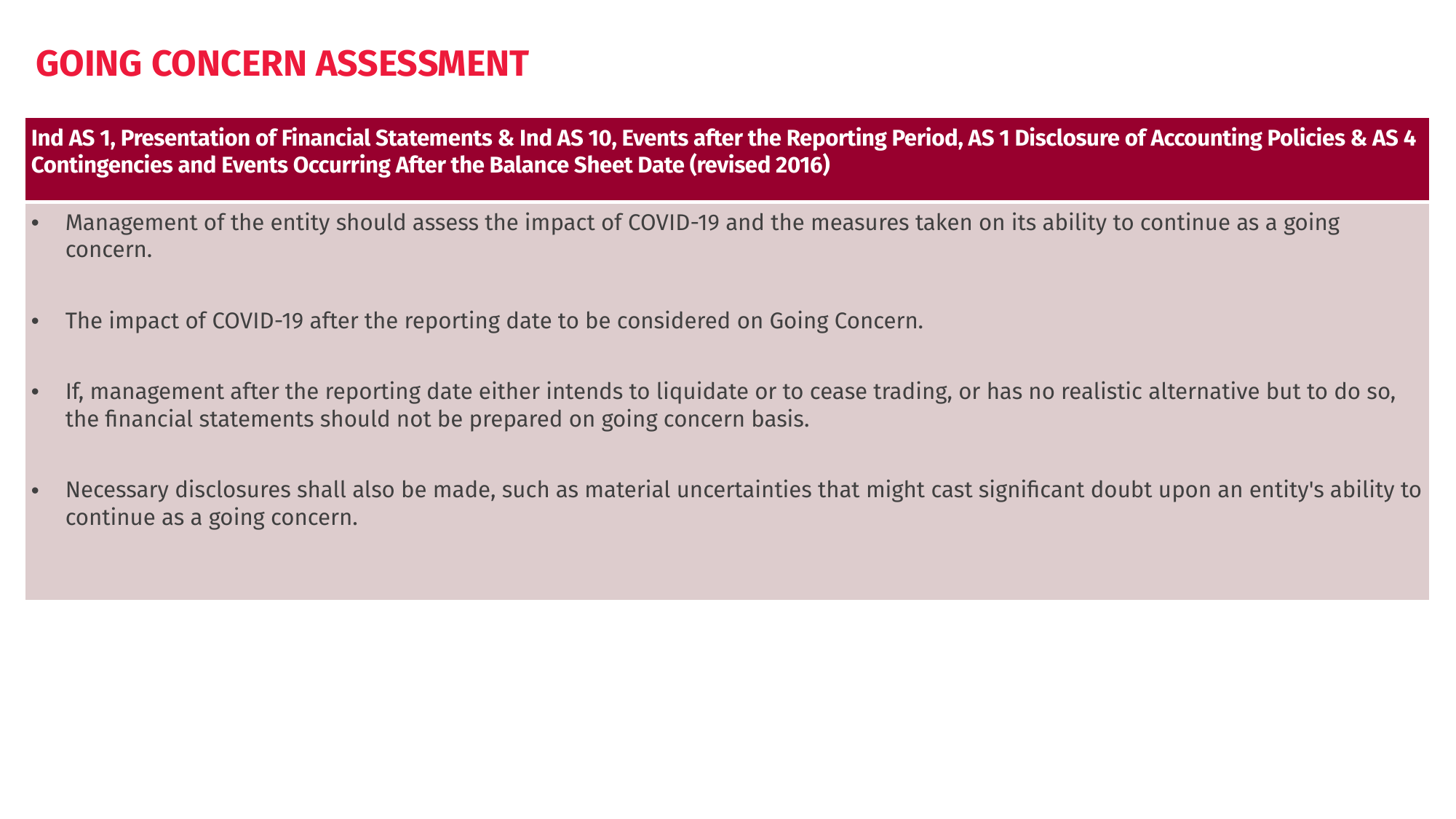

# GOING CONCERN ASSESSMENT
| Ind AS 1, Presentation of Financial Statements & Ind AS 10, Events after the Reporting Period, AS 1 Disclosure of Accounting Policies & AS 4 Contingencies and Events Occurring After the Balance Sheet Date (revised 2016) |
| --- |
| Management of the entity should assess the impact of COVID-19 and the measures taken on its ability to continue as a going concern. The impact of COVID-19 after the reporting date to be considered on Going Concern. If, management after the reporting date either intends to liquidate or to cease trading, or has no realistic alternative but to do so, the financial statements should not be prepared on going concern basis. Necessary disclosures shall also be made, such as material uncertainties that might cast significant doubt upon an entity's ability to continue as a going concern. |